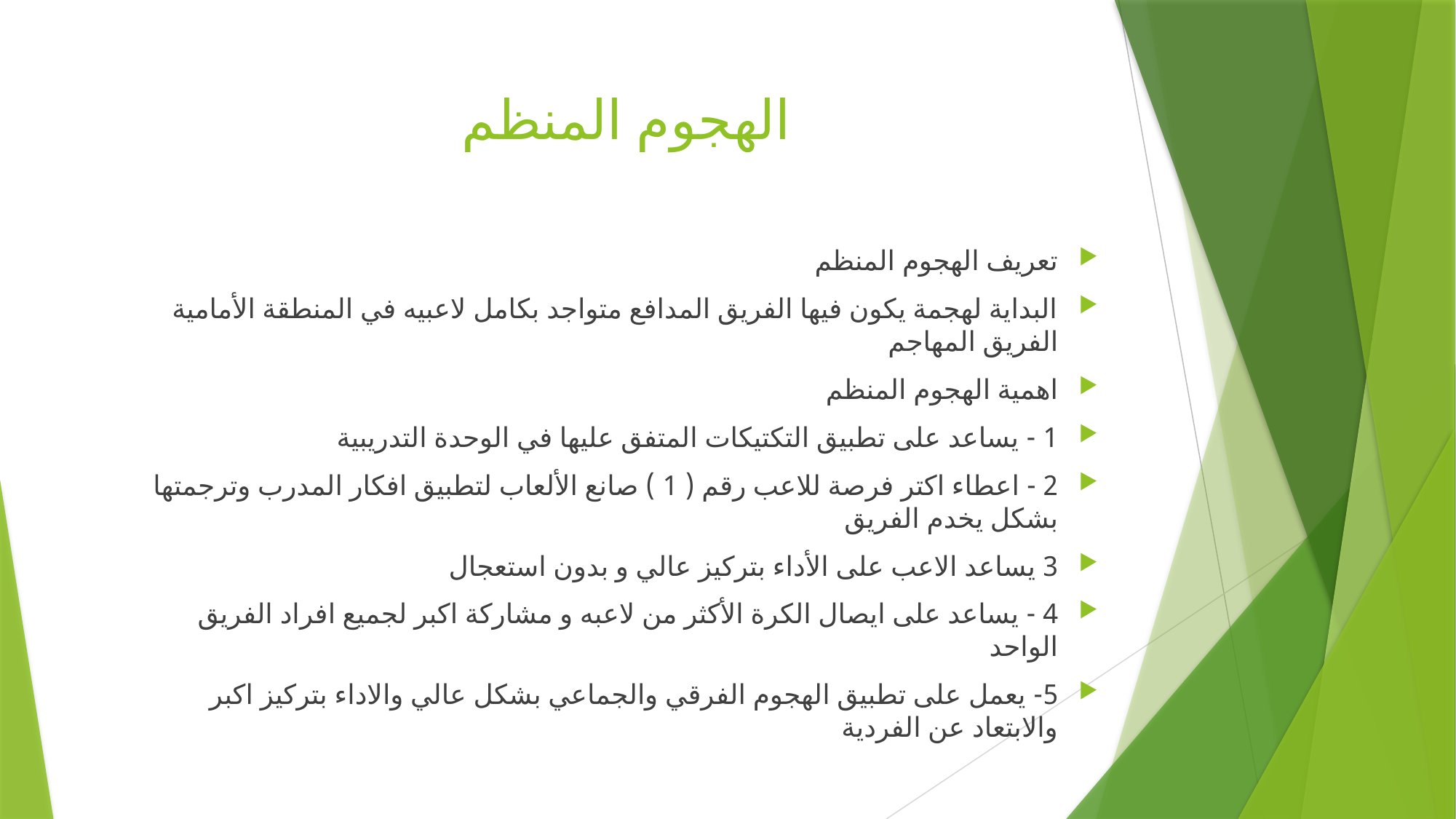

# الهجوم المنظم
تعريف الهجوم المنظم
البداية لهجمة يكون فيها الفريق المدافع متواجد بكامل لاعبيه في المنطقة الأمامية الفريق المهاجم
اهمية الهجوم المنظم
1 - يساعد على تطبيق التكتيكات المتفق عليها في الوحدة التدريبية
2 - اعطاء اكتر فرصة للاعب رقم ( 1 ) صانع الألعاب لتطبيق افكار المدرب وترجمتها بشكل يخدم الفريق
3 يساعد الاعب على الأداء بتركيز عالي و بدون استعجال
4 - يساعد على ايصال الكرة الأكثر من لاعبه و مشاركة اكبر لجميع افراد الفريق الواحد
5- يعمل على تطبيق الهجوم الفرقي والجماعي بشكل عالي والاداء بتركيز اكبر والابتعاد عن الفردية